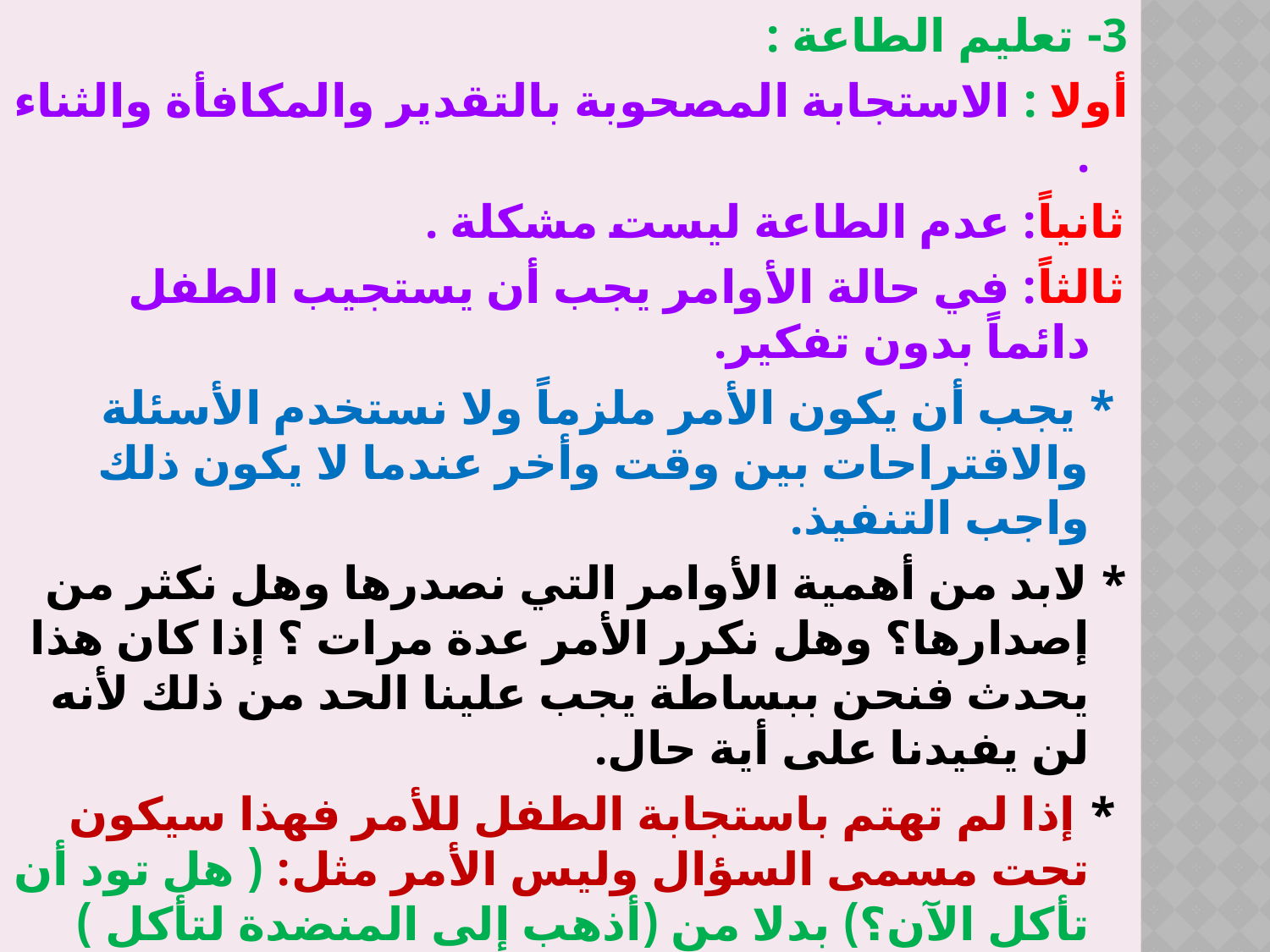

3- تعليم الطاعة :
أولا : الاستجابة المصحوبة بالتقدير والمكافأة والثناء .
ثانياً: عدم الطاعة ليست مشكلة .
ثالثاً: في حالة الأوامر يجب أن يستجيب الطفل دائماً بدون تفكير.
 * يجب أن يكون الأمر ملزماً ولا نستخدم الأسئلة والاقتراحات بين وقت وأخر عندما لا يكون ذلك واجب التنفيذ.
* لابد من أهمية الأوامر التي نصدرها وهل نكثر من إصدارها؟ وهل نكرر الأمر عدة مرات ؟ إذا كان هذا يحدث فنحن ببساطة يجب علينا الحد من ذلك لأنه لن يفيدنا على أية حال.
 * إذا لم تهتم باستجابة الطفل للأمر فهذا سيكون تحت مسمى السؤال وليس الأمر مثل: ( هل تود أن تأكل الآن؟) بدلا من (أذهب إلى المنضدة لتأكل )